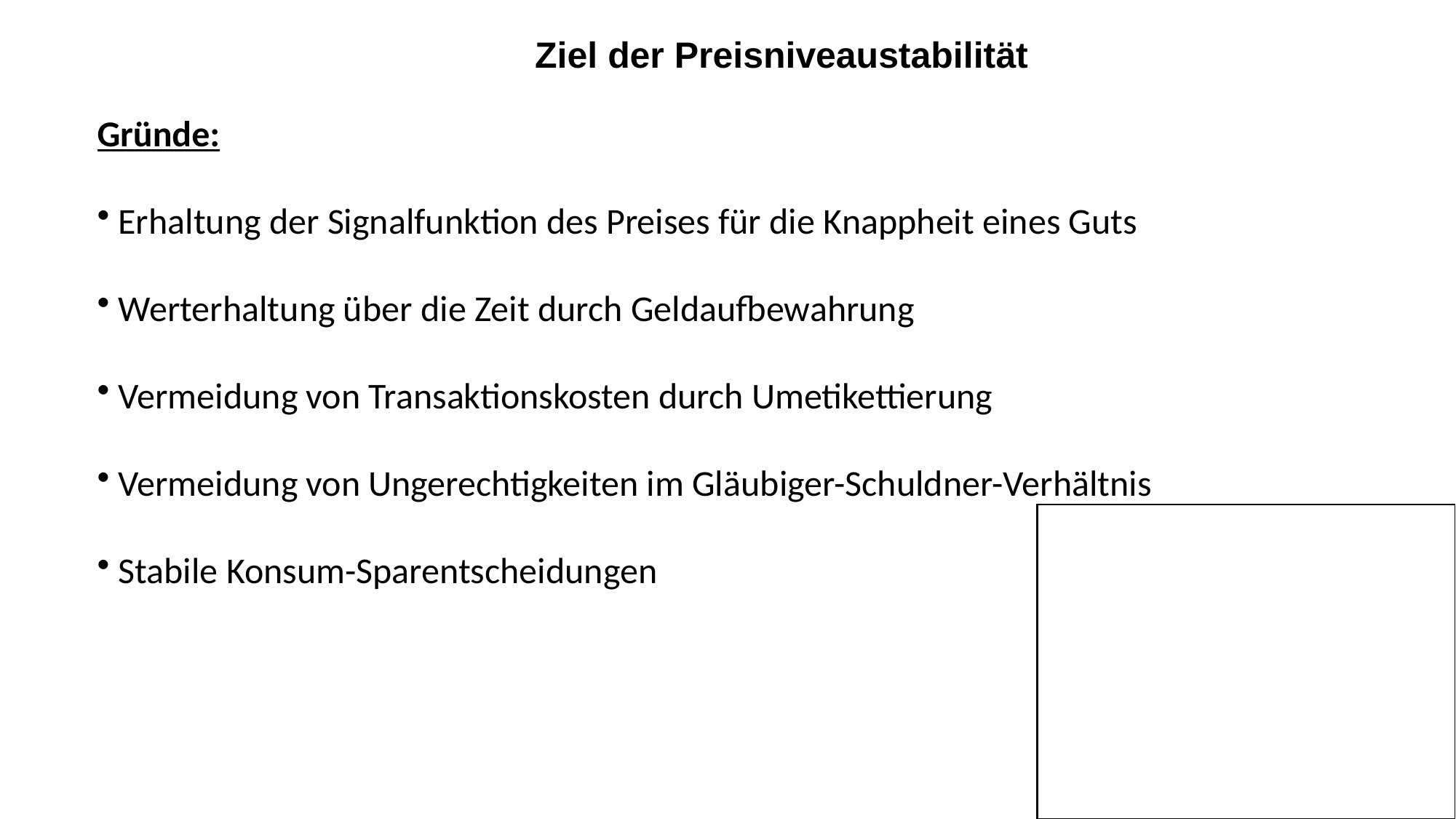

Ziel der Preisniveaustabilität
Gründe:

 Erhaltung der Signalfunktion des Preises für die Knappheit eines Guts

 Werterhaltung über die Zeit durch Geldaufbewahrung

 Vermeidung von Transaktionskosten durch Umetikettierung

 Vermeidung von Ungerechtigkeiten im Gläubiger-Schuldner-Verhältnis

 Stabile Konsum-Sparentscheidungen